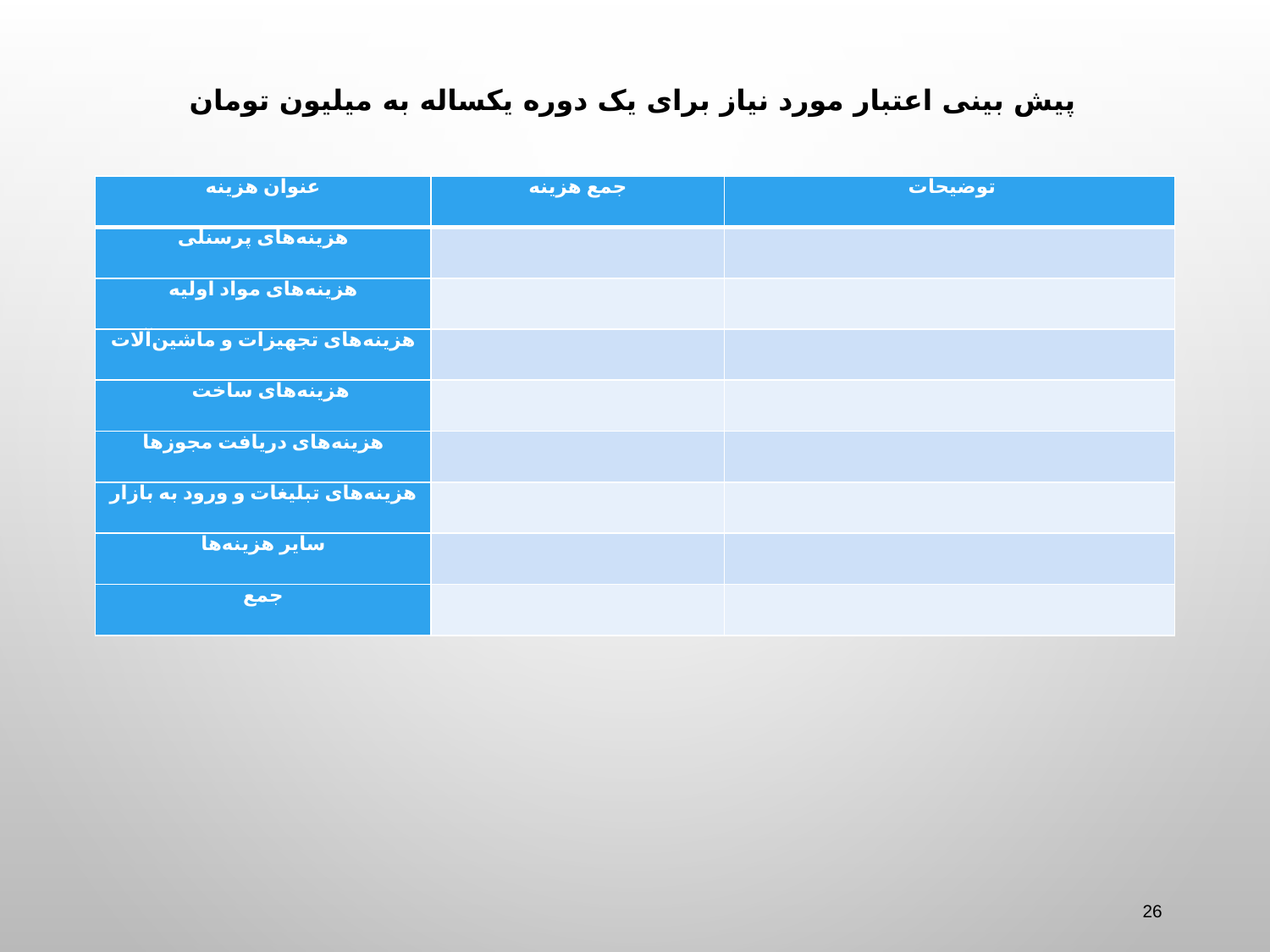

# پیش بینی اعتبار مورد نیاز برای یک دوره یکساله به میلیون تومان
| عنوان هزینه | جمع هزینه | توضیحات |
| --- | --- | --- |
| هزینه‌های پرسنلی |  |  |
| هزینه‌های مواد اولیه |  |  |
| هزینه‌های تجهیزات و ماشین‌آلات |  |  |
| هزینه‌های ساخت |  |  |
| هزینه‌های دریافت مجوزها |  |  |
| هزینه‌های تبلیغات و ورود به بازار |  |  |
| سایر هزینه‌ها |  |  |
| جمع |  |  |
26